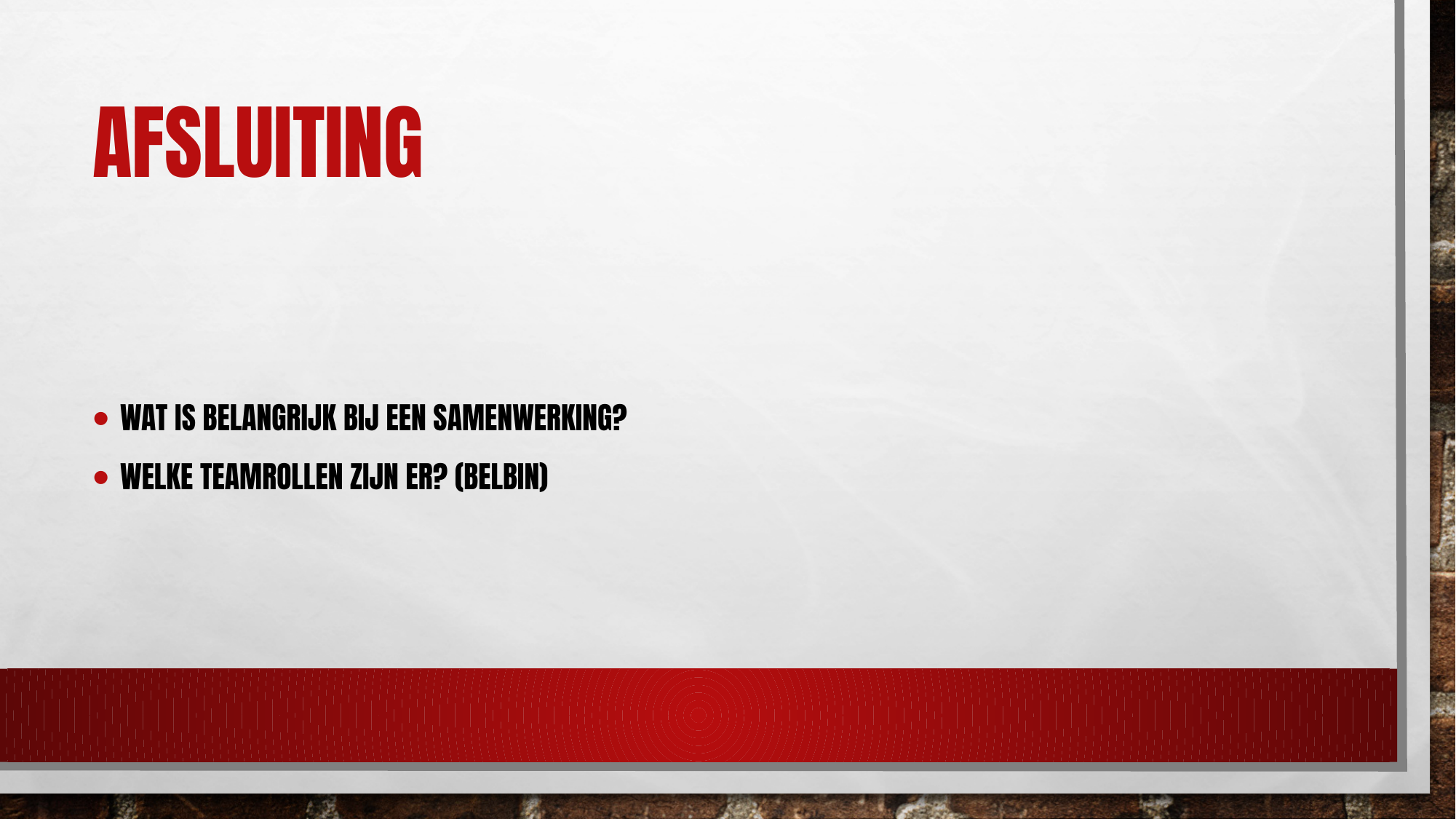

# Afsluiting
Wat is belangrijk bij een samenwerking?
Welke teamrollen zijn er? (belbin)